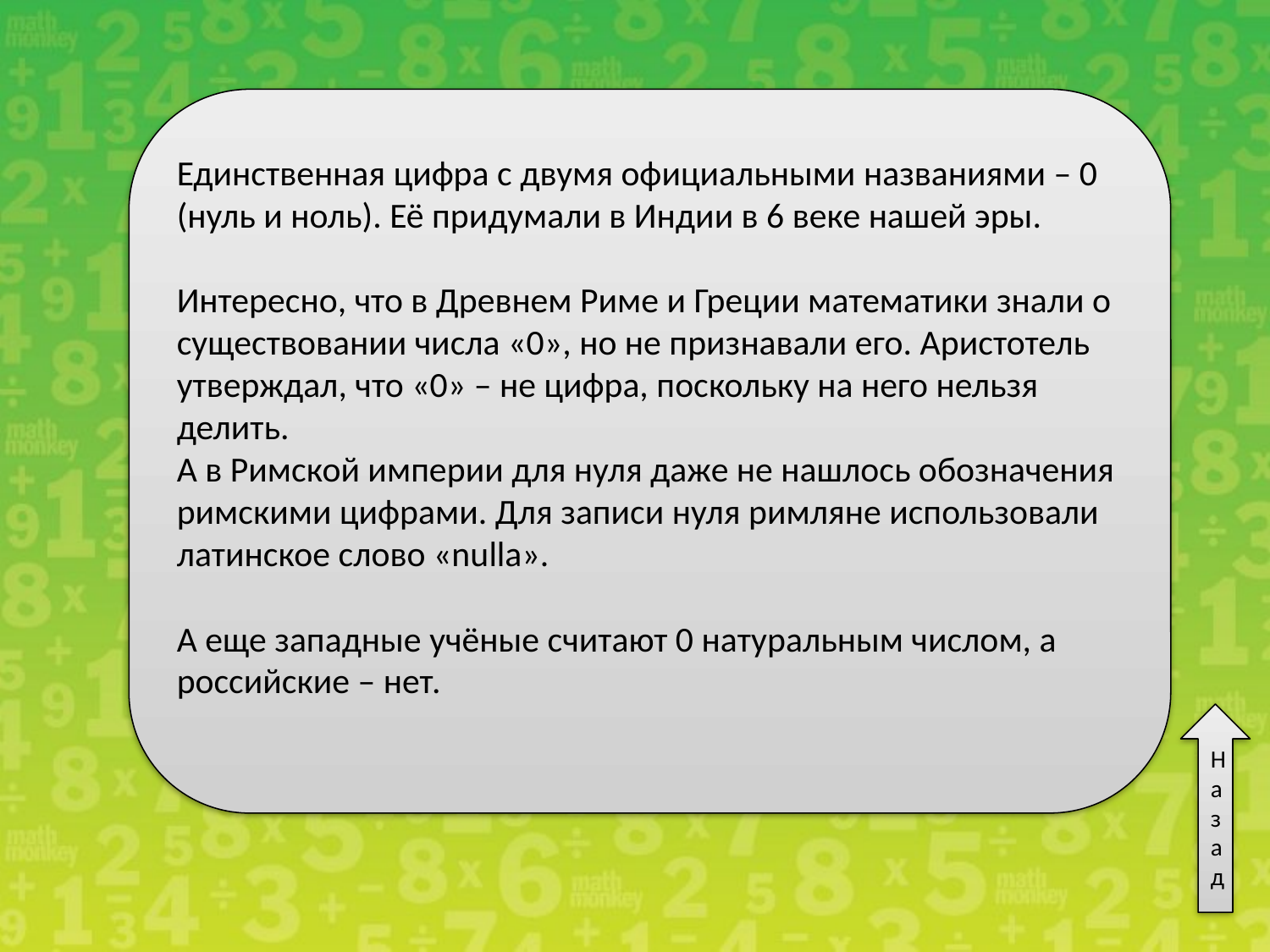

Единственная цифра с двумя официальными названиями – 0 (нуль и ноль). Её придумали в Индии в 6 веке нашей эры.

Интересно, что в Древнем Риме и Греции математики знали о существовании числа «0», но не признавали его. Аристотель утверждал, что «0» – не цифра, поскольку на него нельзя делить.
А в Римской империи для нуля даже не нашлось обозначения римскими цифрами. Для записи нуля римляне использовали латинское слово «nulla».

А еще западные учёные считают 0 натуральным числом, а российские – нет.

Назад